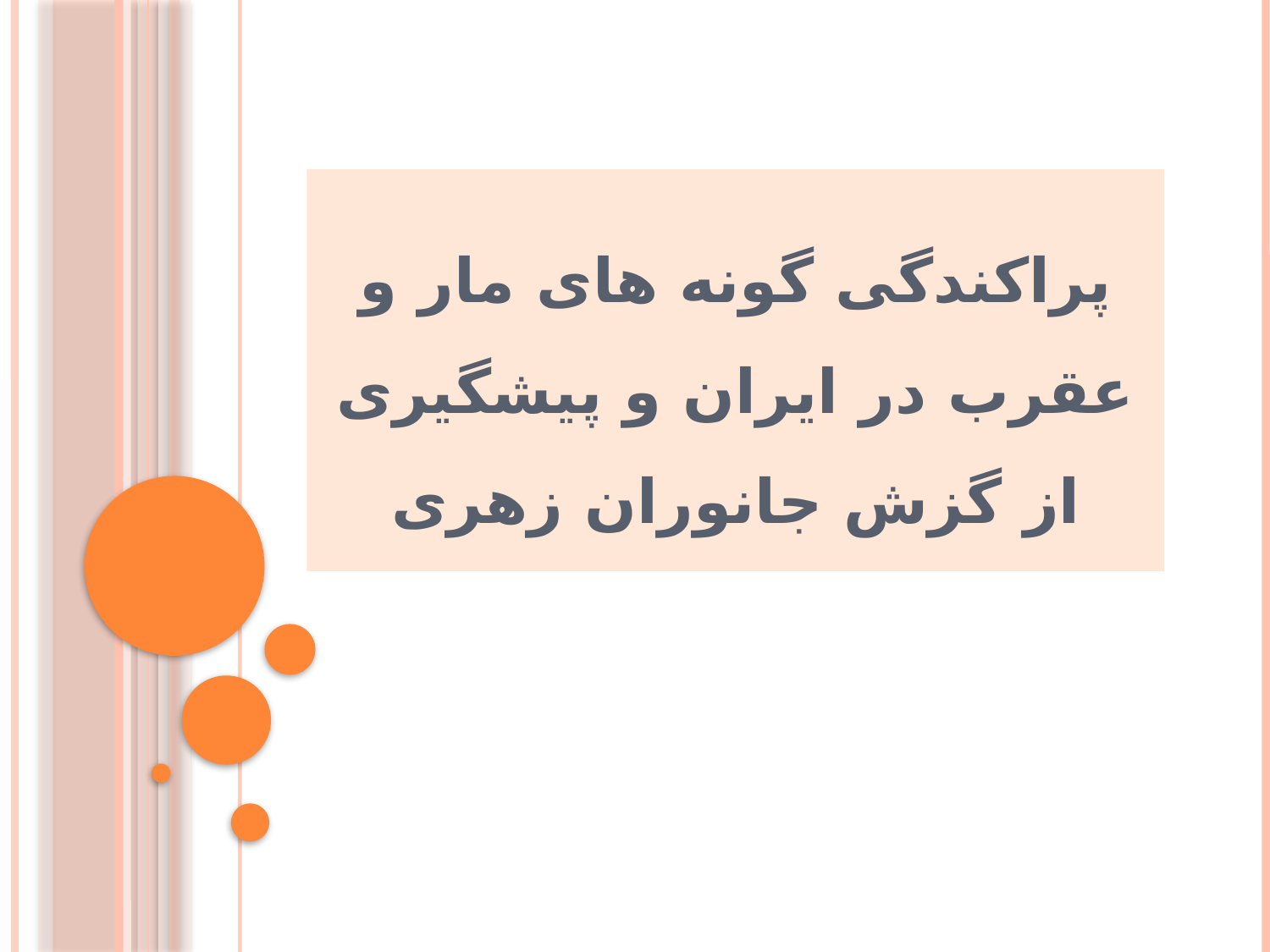

# پراکندگی گونه های مار و عقرب در ایران و پیشگیری از گزش جانوران زهری